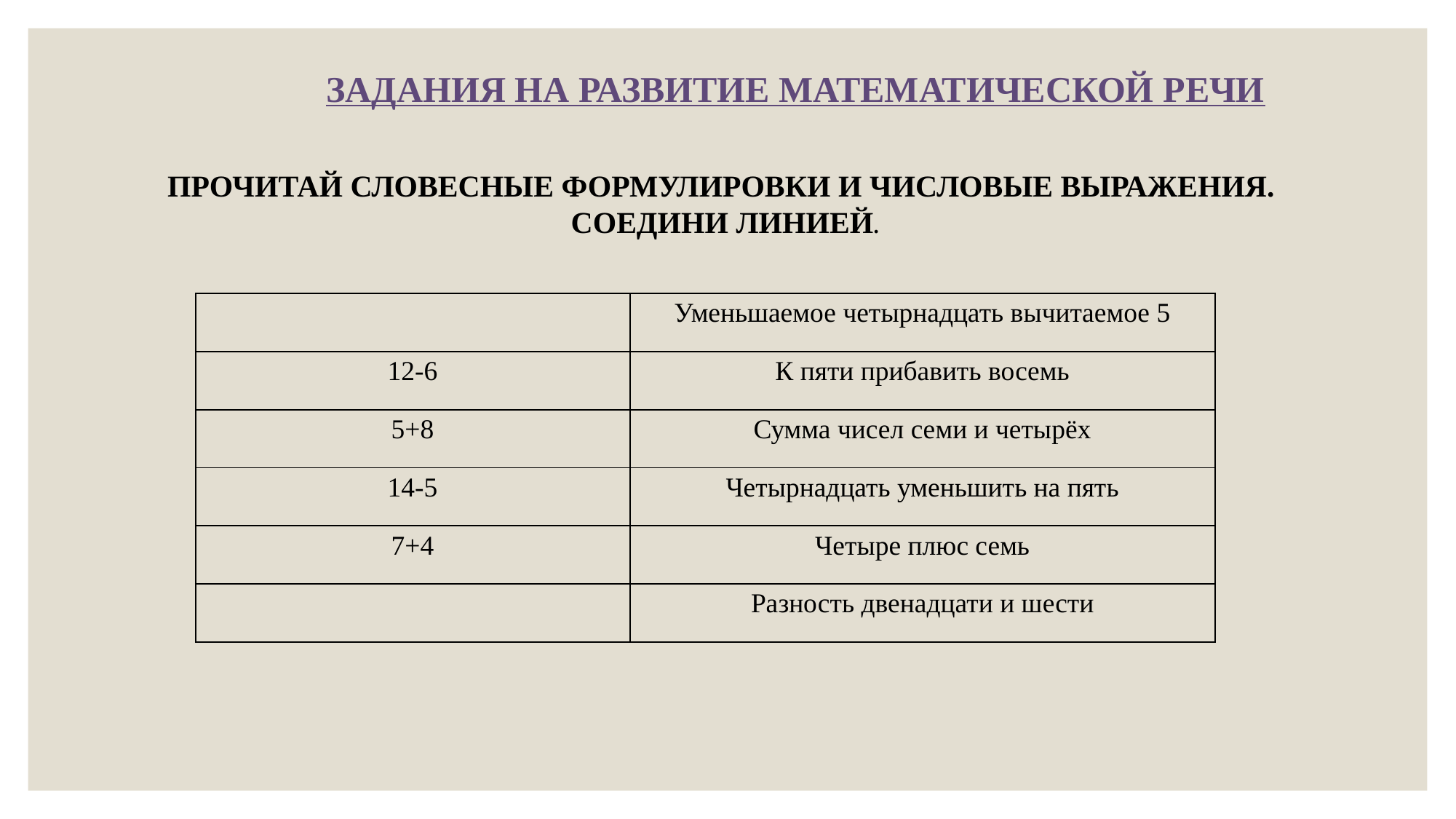

ЗАДАНИЯ НА РАЗВИТИЕ МАТЕМАТИЧЕСКОЙ РЕЧИ
ПРОЧИТАЙ СЛОВЕСНЫЕ ФОРМУЛИРОВКИ И ЧИСЛОВЫЕ ВЫРАЖЕНИЯ.
СОЕДИНИ ЛИНИЕЙ.
|  | Уменьшаемое четырнадцать вычитаемое 5 |
| --- | --- |
| 12-6 | К пяти прибавить восемь |
| 5+8 | Сумма чисел семи и четырёх |
| 14-5 | Четырнадцать уменьшить на пять |
| 7+4 | Четыре плюс семь |
|  | Разность двенадцати и шести |